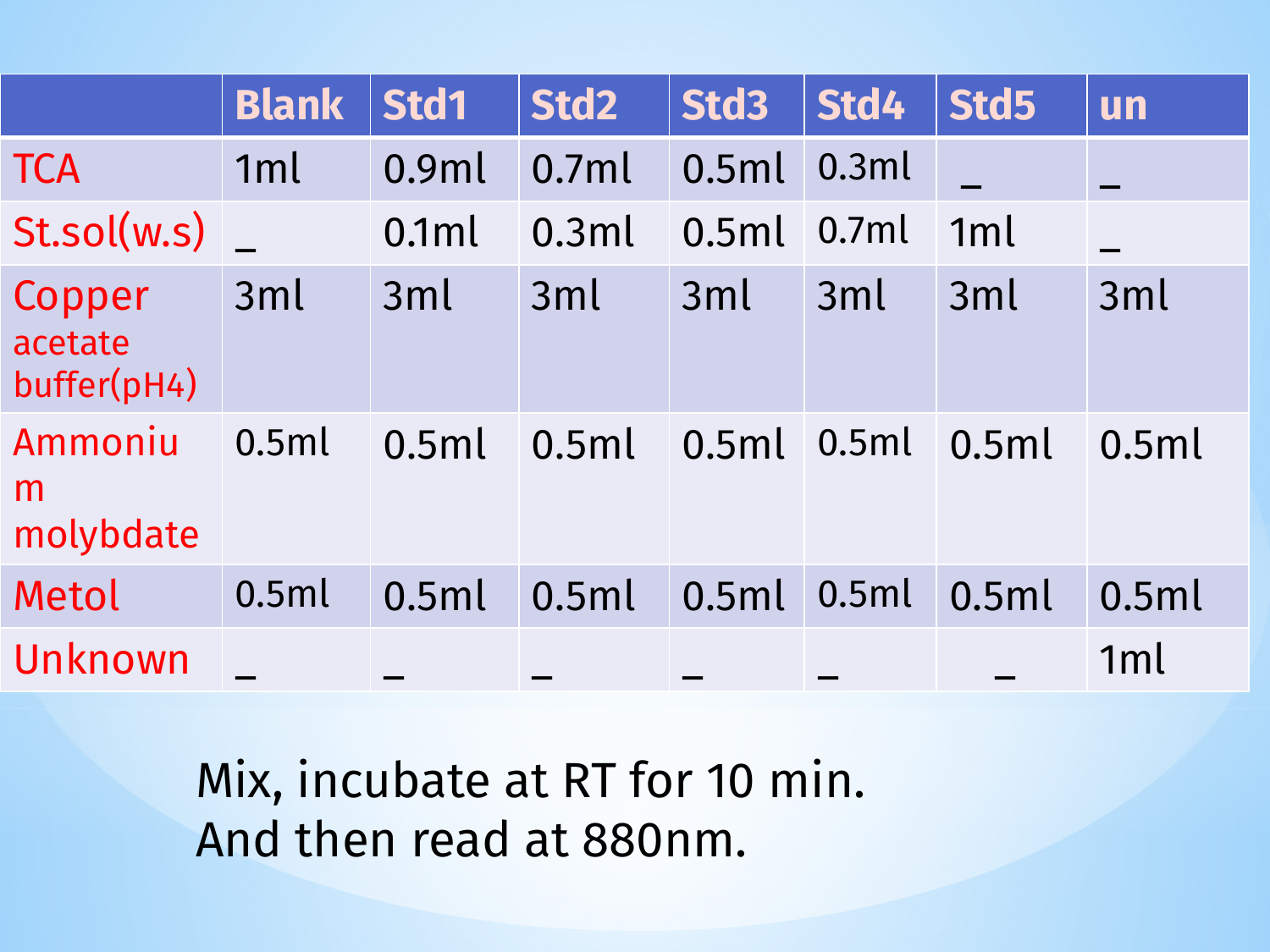

|  | Blank | Std1 | Std2 | Std3 | Std4 | Std5 | un |
| --- | --- | --- | --- | --- | --- | --- | --- |
| TCA | 1ml | 0.9ml | 0.7ml | 0.5ml | 0.3ml | \_ | \_ |
| St.sol(w.s) | \_ | 0.1ml | 0.3ml | 0.5ml | 0.7ml | 1ml | \_ |
| Copper acetate buffer(pH4) | 3ml | 3ml | 3ml | 3ml | 3ml | 3ml | 3ml |
| Ammonium molybdate | 0.5ml | 0.5ml | 0.5ml | 0.5ml | 0.5ml | 0.5ml | 0.5ml |
| Metol | 0.5ml | 0.5ml | 0.5ml | 0.5ml | 0.5ml | 0.5ml | 0.5ml |
| Unknown | \_ | \_ | \_ | \_ | \_ | \_ | 1ml |
Mix, incubate at RT for 10 min.
And then read at 880nm.